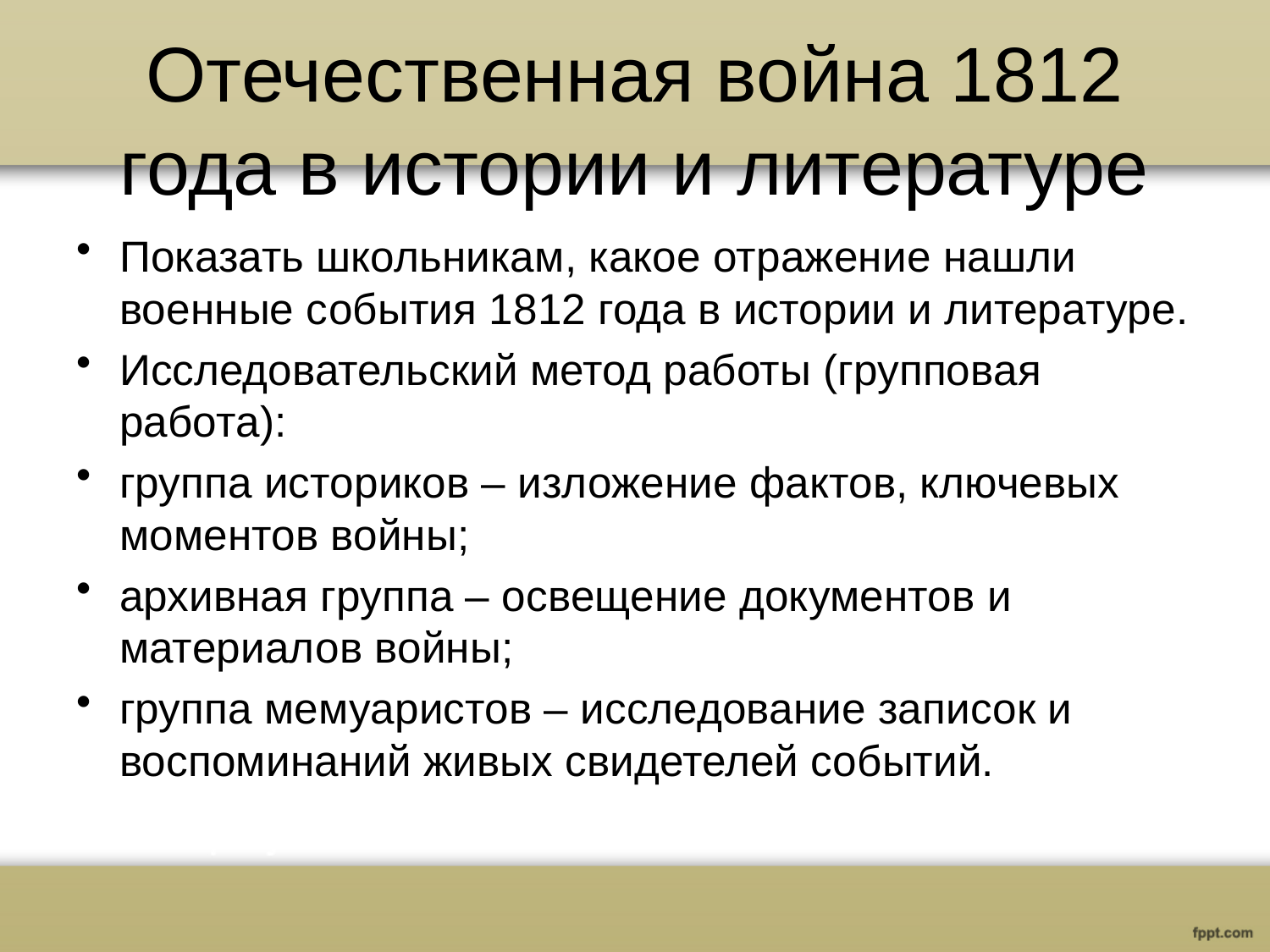

# Отечественная война 1812 года в истории и литературе
Показать школьникам, какое отражение нашли военные события 1812 года в истории и литературе.
Исследовательский метод работы (групповая работа):
группа историков – изложение фактов, ключевых моментов войны;
архивная группа – освещение документов и материалов войны;
группа мемуаристов – исследование записок и воспоминаний живых свидетелей событий.